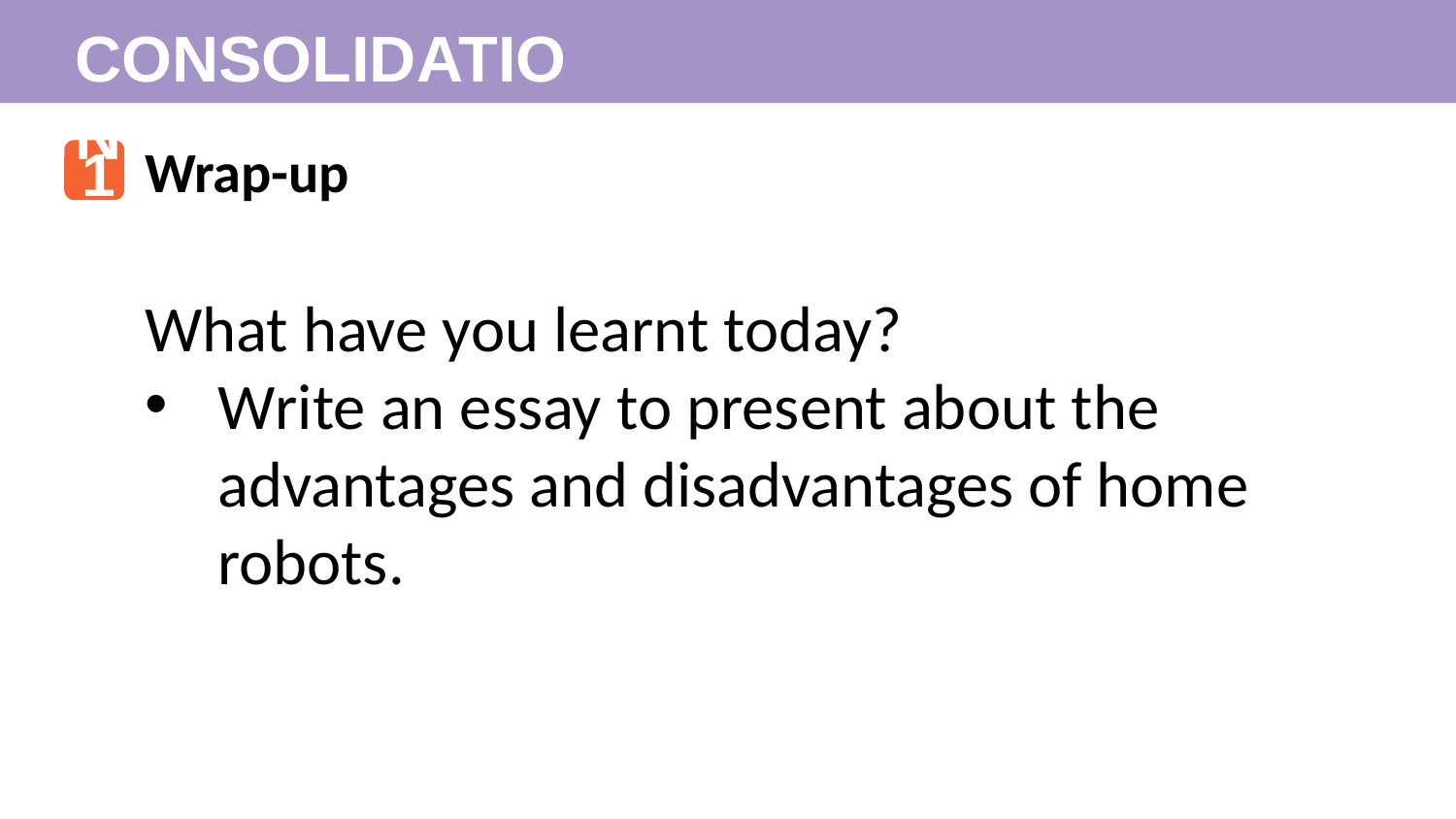

CONSOLIDATION
1
Wrap-up

What have you learnt today?
Write an essay to present about the advantages and disadvantages of home robots.